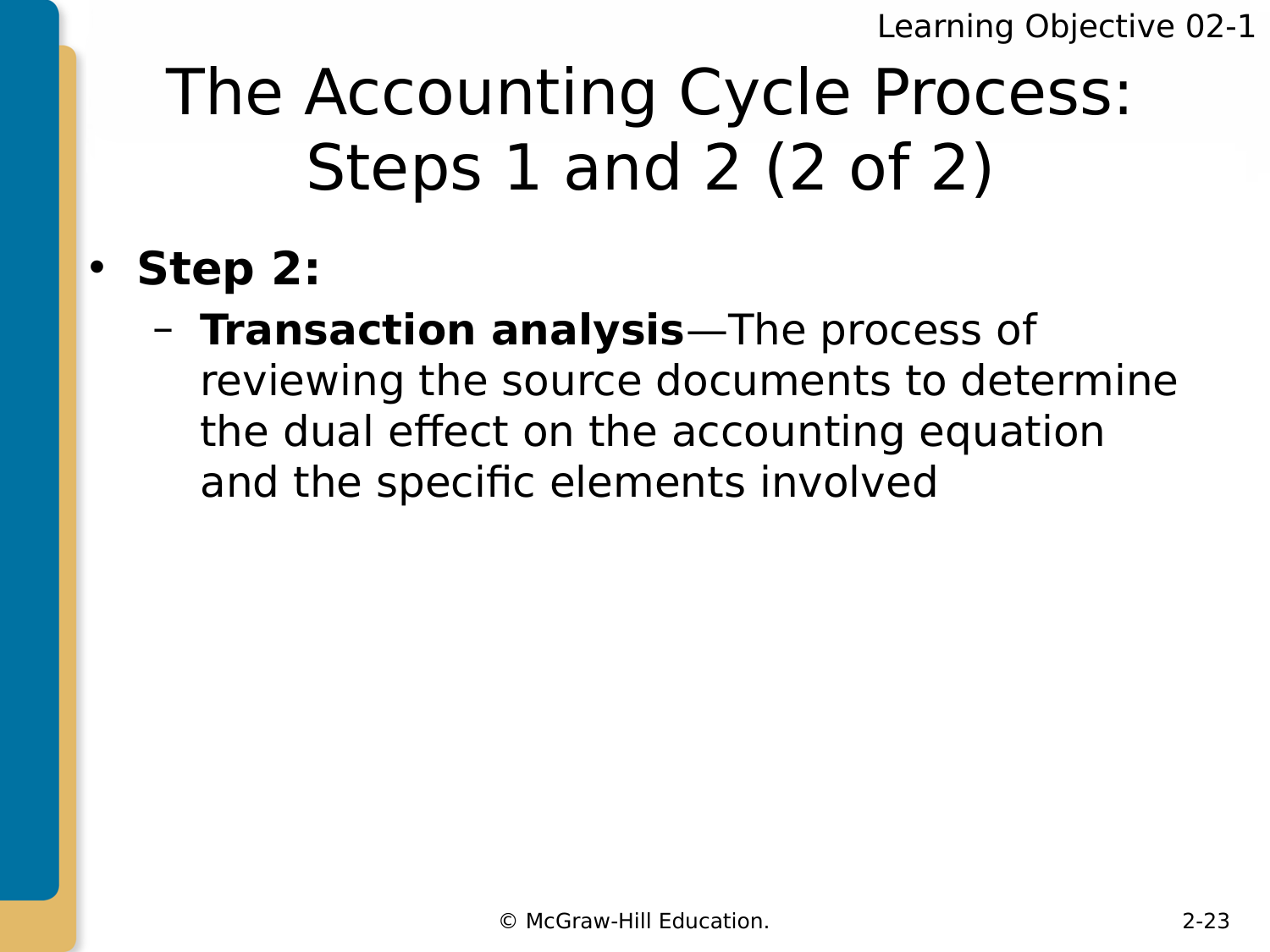

Learning Objective 02-1
# The Accounting Cycle Process: Steps 1 and 2 (2 of 2)
Step 2:
Transaction analysis—The process of reviewing the source documents to determine the dual effect on the accounting equation and the specific elements involved